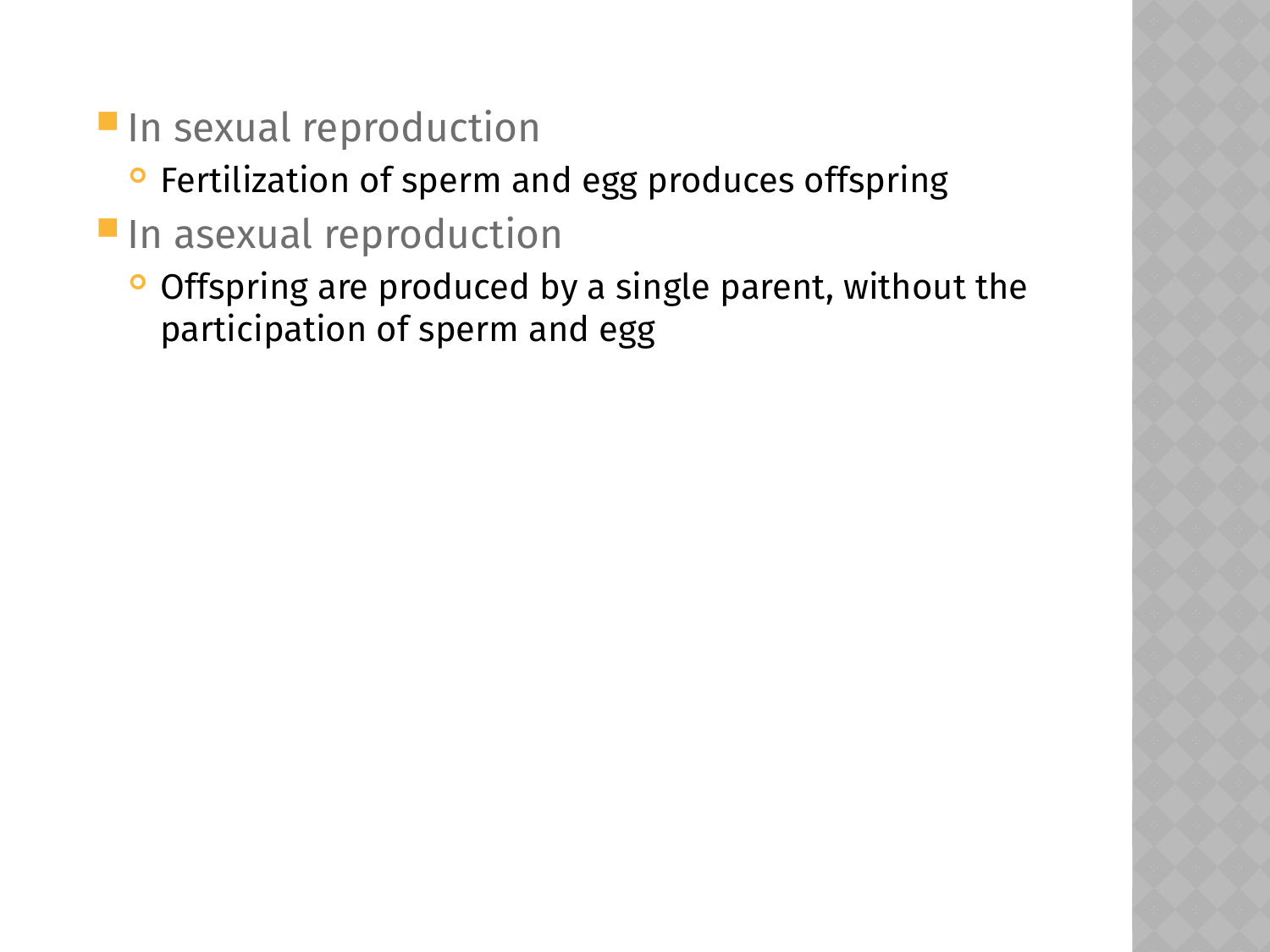

In sexual reproduction
Fertilization of sperm and egg produces offspring
In asexual reproduction
Offspring are produced by a single parent, without the participation of sperm and egg